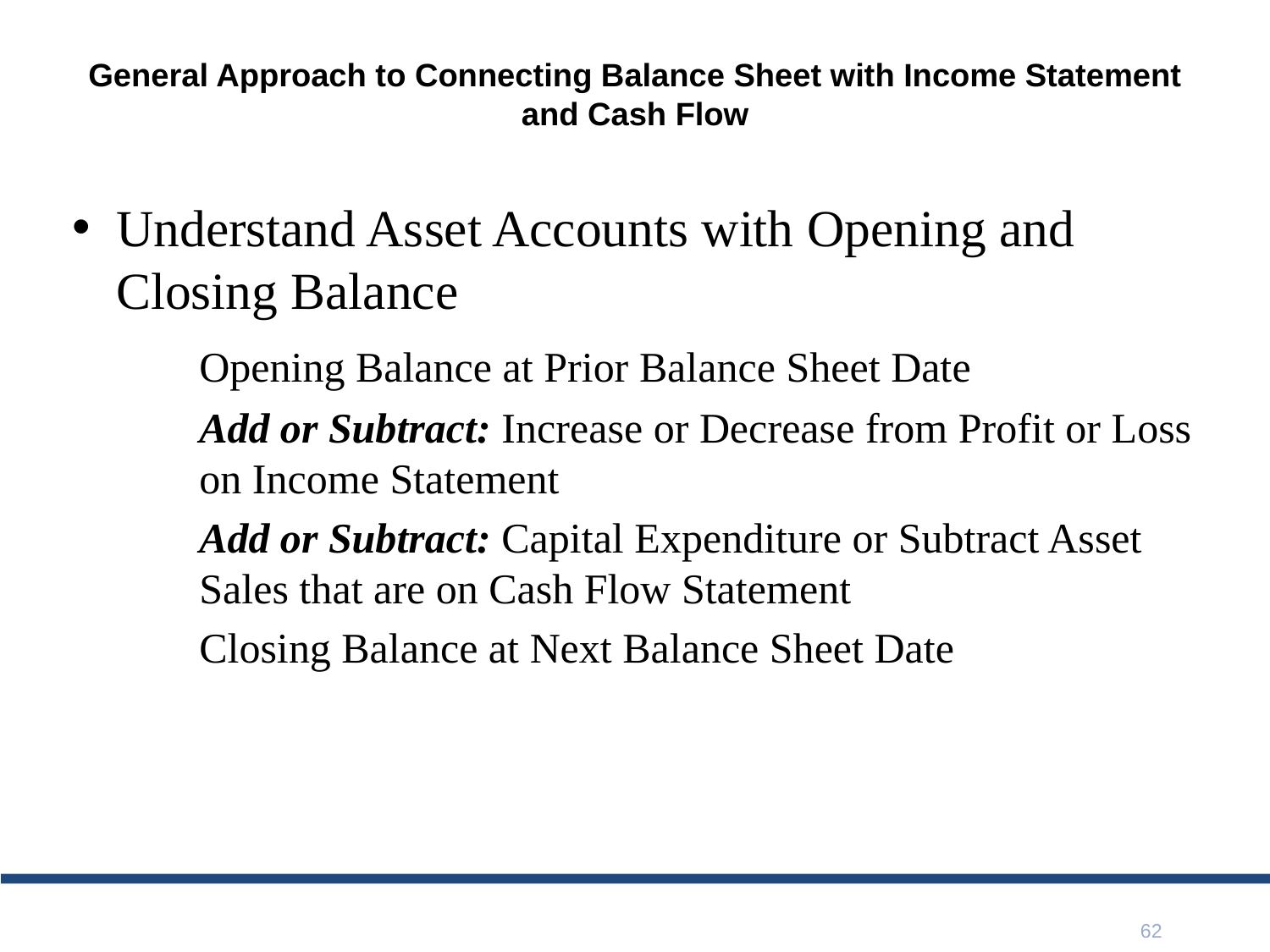

# General Approach to Connecting Balance Sheet with Income Statement and Cash Flow
Understand Asset Accounts with Opening and Closing Balance
	Opening Balance at Prior Balance Sheet Date
	Add or Subtract: Increase or Decrease from Profit or Loss on Income Statement
	Add or Subtract: Capital Expenditure or Subtract Asset Sales that are on Cash Flow Statement
	Closing Balance at Next Balance Sheet Date
62